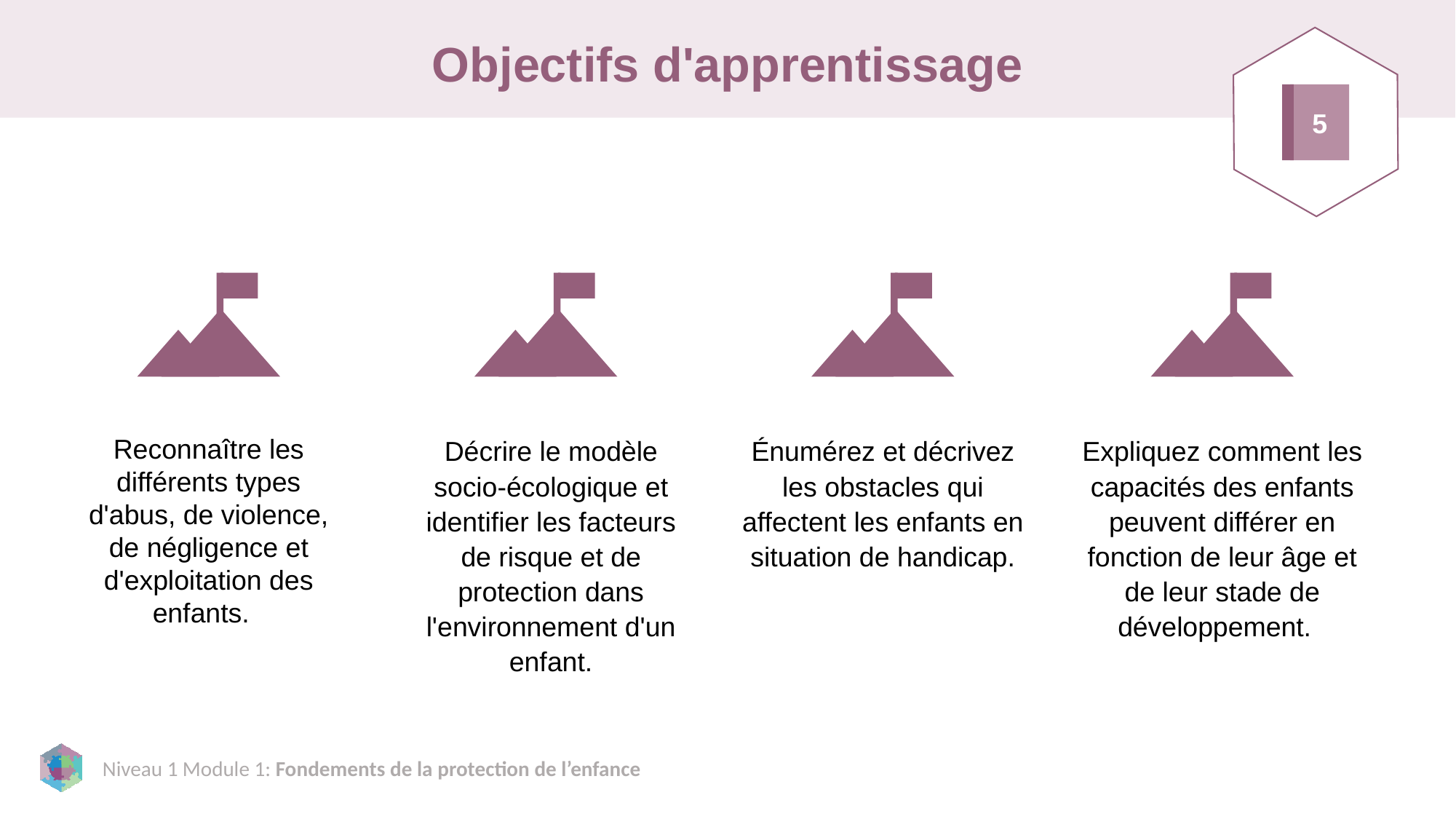

# Objectifs d'apprentissage

5

Reconnaître les différents types d'abus, de violence, de négligence et d'exploitation des enfants.
Décrire le modèle socio-écologique et identifier les facteurs de risque et de protection dans l'environnement d'un enfant.
Énumérez et décrivez les obstacles qui affectent les enfants en situation de handicap.
Expliquez comment les capacités des enfants peuvent différer en fonction de leur âge et de leur stade de développement.